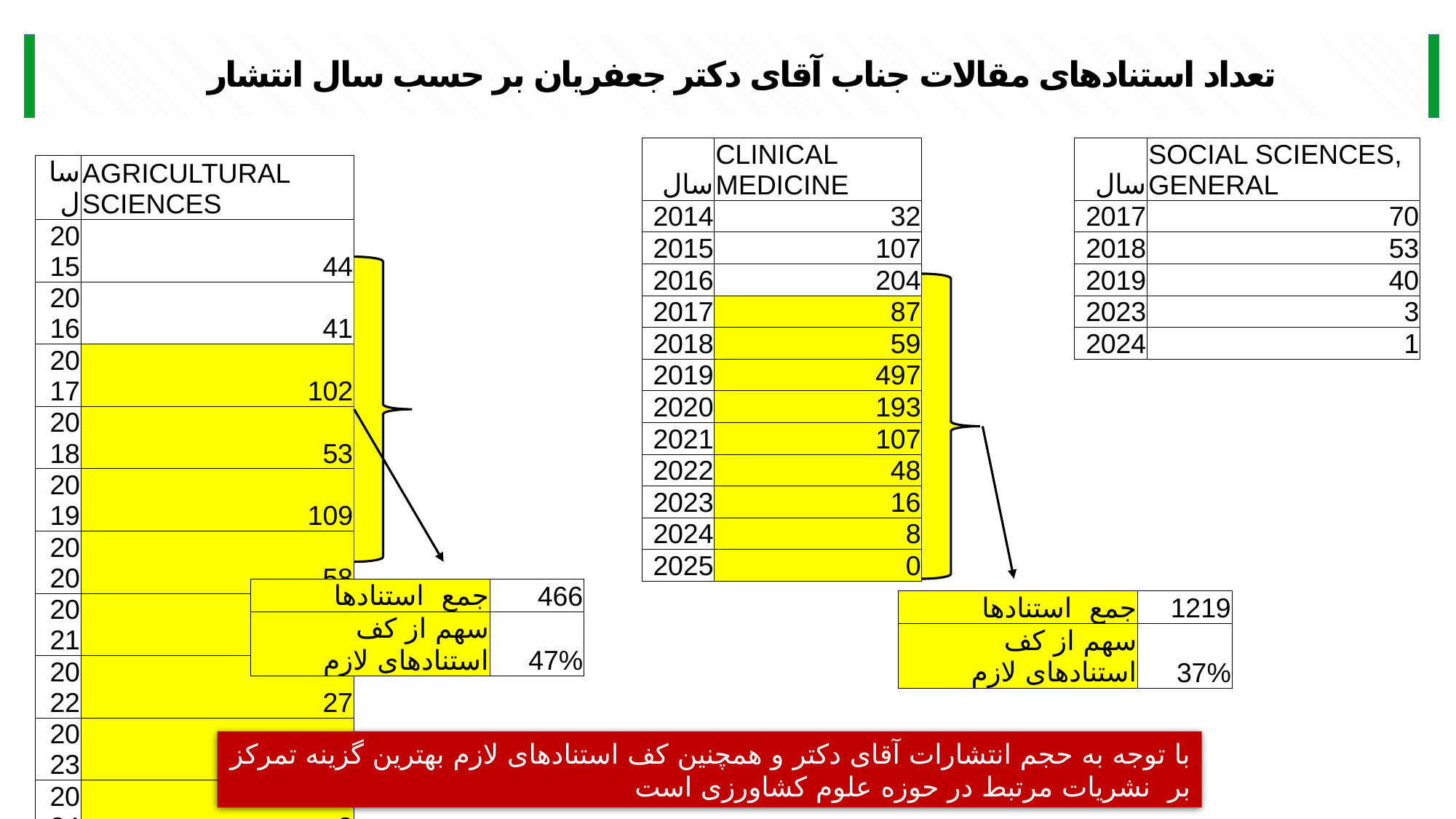

تعداد استنادهای مقالات جناب آقای دکتر جعفریان بر حسب سال انتشار

| سال | CLINICAL MEDICINE |
| --- | --- |
| 2014 | 32 |
| 2015 | 107 |
| 2016 | 204 |
| 2017 | 87 |
| 2018 | 59 |
| 2019 | 497 |
| 2020 | 193 |
| 2021 | 107 |
| 2022 | 48 |
| 2023 | 16 |
| 2024 | 8 |
| 2025 | 0 |
| سال | SOCIAL SCIENCES, GENERAL |
| --- | --- |
| 2017 | 70 |
| 2018 | 53 |
| 2019 | 40 |
| 2023 | 3 |
| 2024 | 1 |
| سال | AGRICULTURAL SCIENCES |
| --- | --- |
| 2015 | 44 |
| 2016 | 41 |
| 2017 | 102 |
| 2018 | 53 |
| 2019 | 109 |
| 2020 | 58 |
| 2021 | 82 |
| 2022 | 27 |
| 2023 | 32 |
| 2024 | 3 |
| 2025 | 0 |

| جمع استنادها | 466 |
| --- | --- |
| سهم از کف استنادهای لازم | 47% |
| جمع استنادها | 1219 |
| --- | --- |
| سهم از کف استنادهای لازم | 37% |
با توجه به حجم انتشارات آقای دکتر و همچنین کف استنادهای لازم بهترین گزینه تمرکز بر  نشریات مرتبط در حوزه علوم کشاورزی است